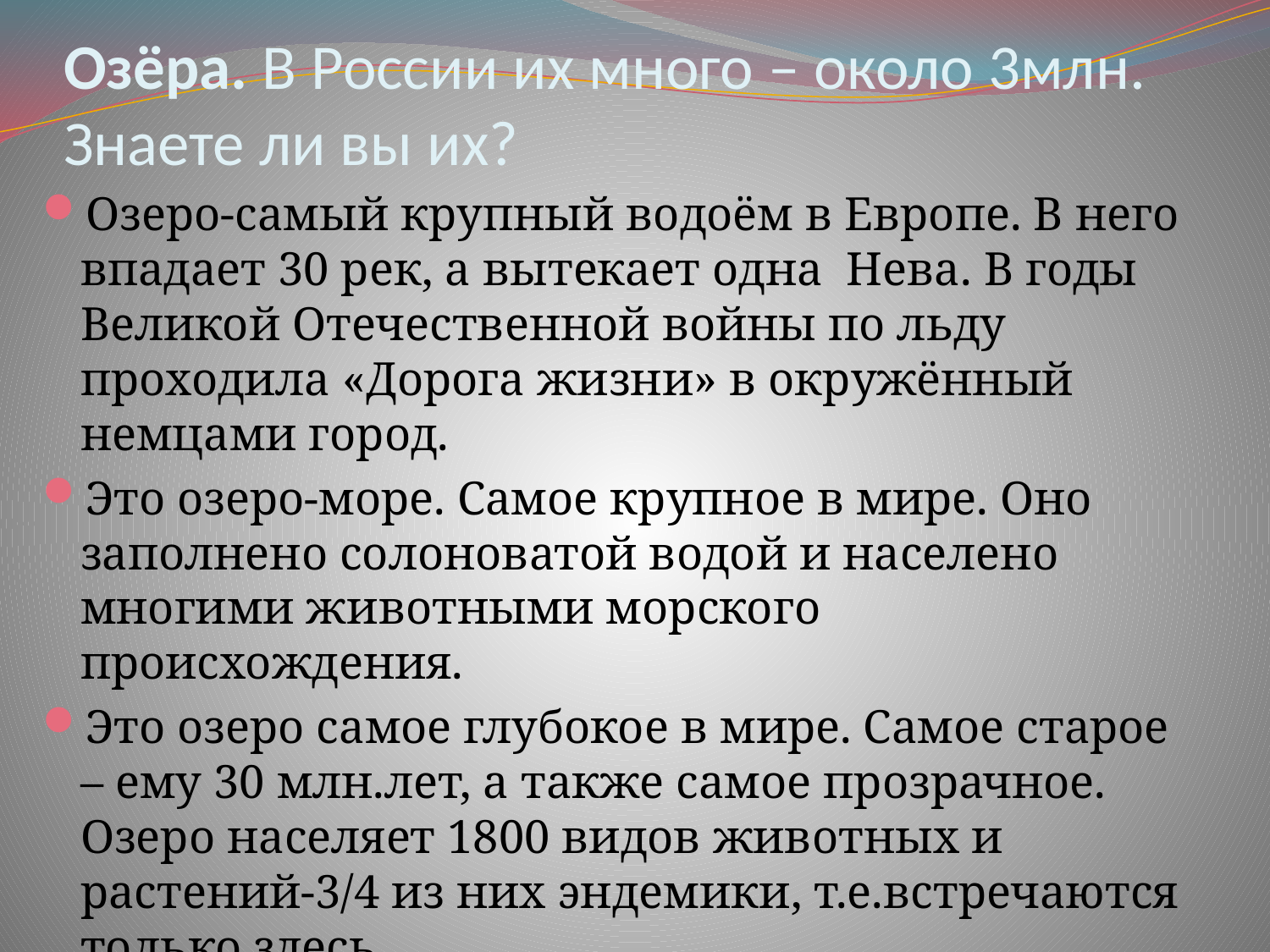

# Озёра. В России их много – около 3млн. Знаете ли вы их?
Озеро-самый крупный водоём в Европе. В него впадает 30 рек, а вытекает одна  Нева. В годы Великой Отечественной войны по льду проходила «Дорога жизни» в окружённый немцами город.
Это озеро-море. Самое крупное в мире. Оно заполнено солоноватой водой и населено многими животными морского происхождения.
Это озеро самое глубокое в мире. Самое старое – ему 30 млн.лет, а также самое прозрачное. Озеро населяет 1800 видов животных и растений-3/4 из них эндемики, т.е.встречаются только здесь.